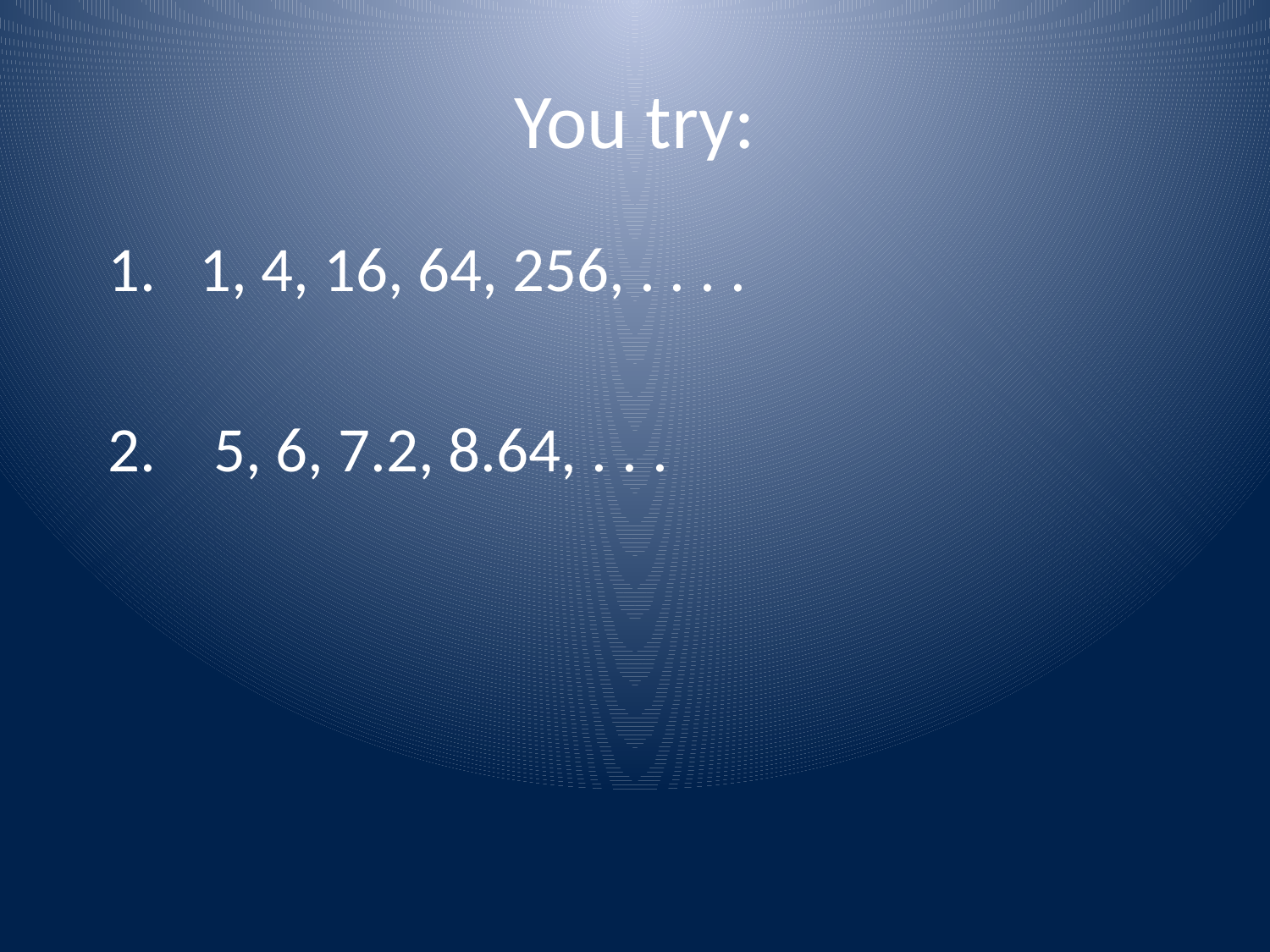

# You try:
1.   1, 4, 16, 64, 256, . . . .
2.    5, 6, 7.2, 8.64, . . .